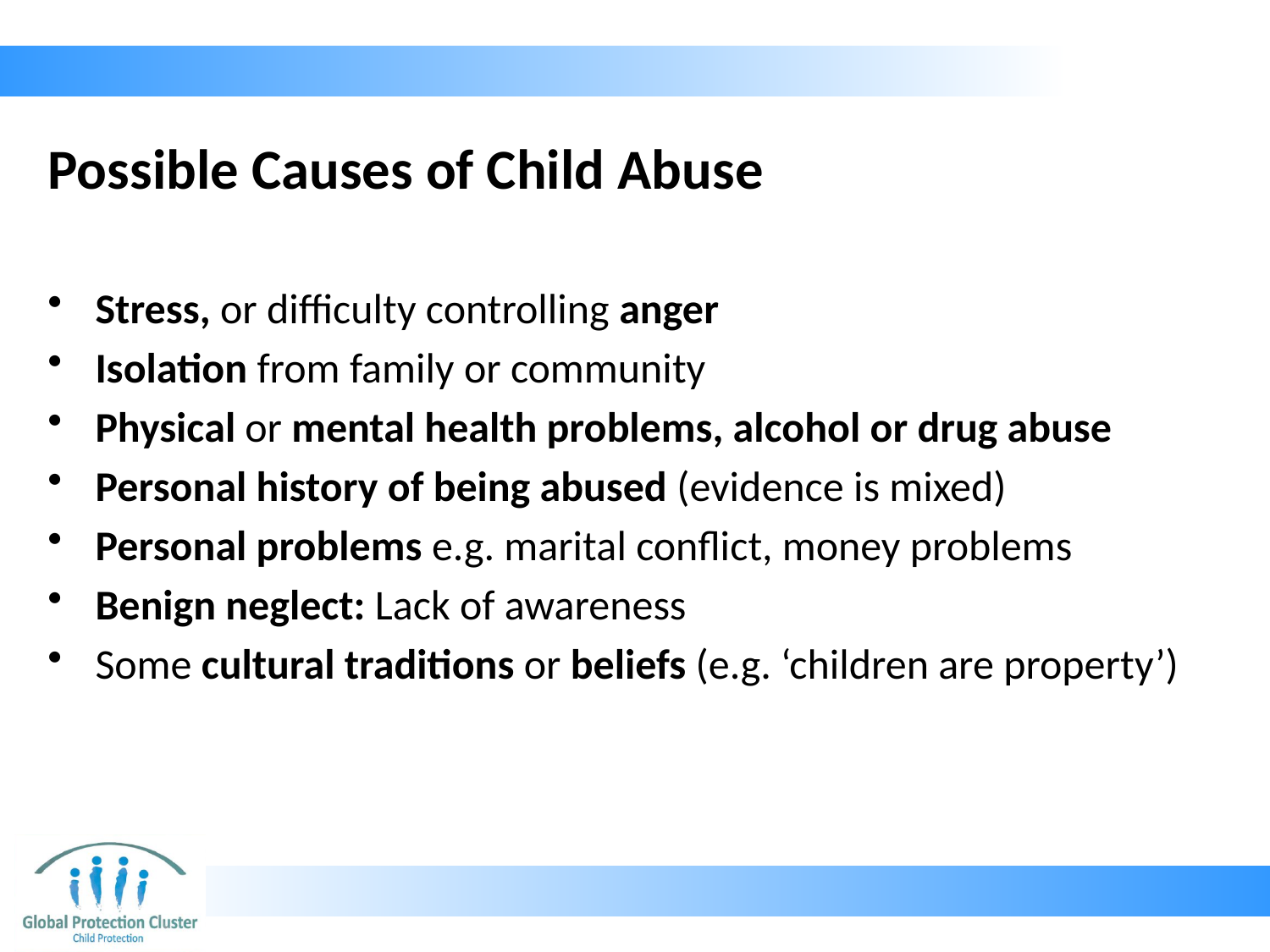

# Possible Causes of Child Abuse

Stress, or difficulty controlling anger
Isolation from family or community
Physical or mental health problems, alcohol or drug abuse
Personal history of being abused (evidence is mixed)
Personal problems e.g. marital conflict, money problems
Benign neglect: Lack of awareness
Some cultural traditions or beliefs (e.g. ‘children are property’)